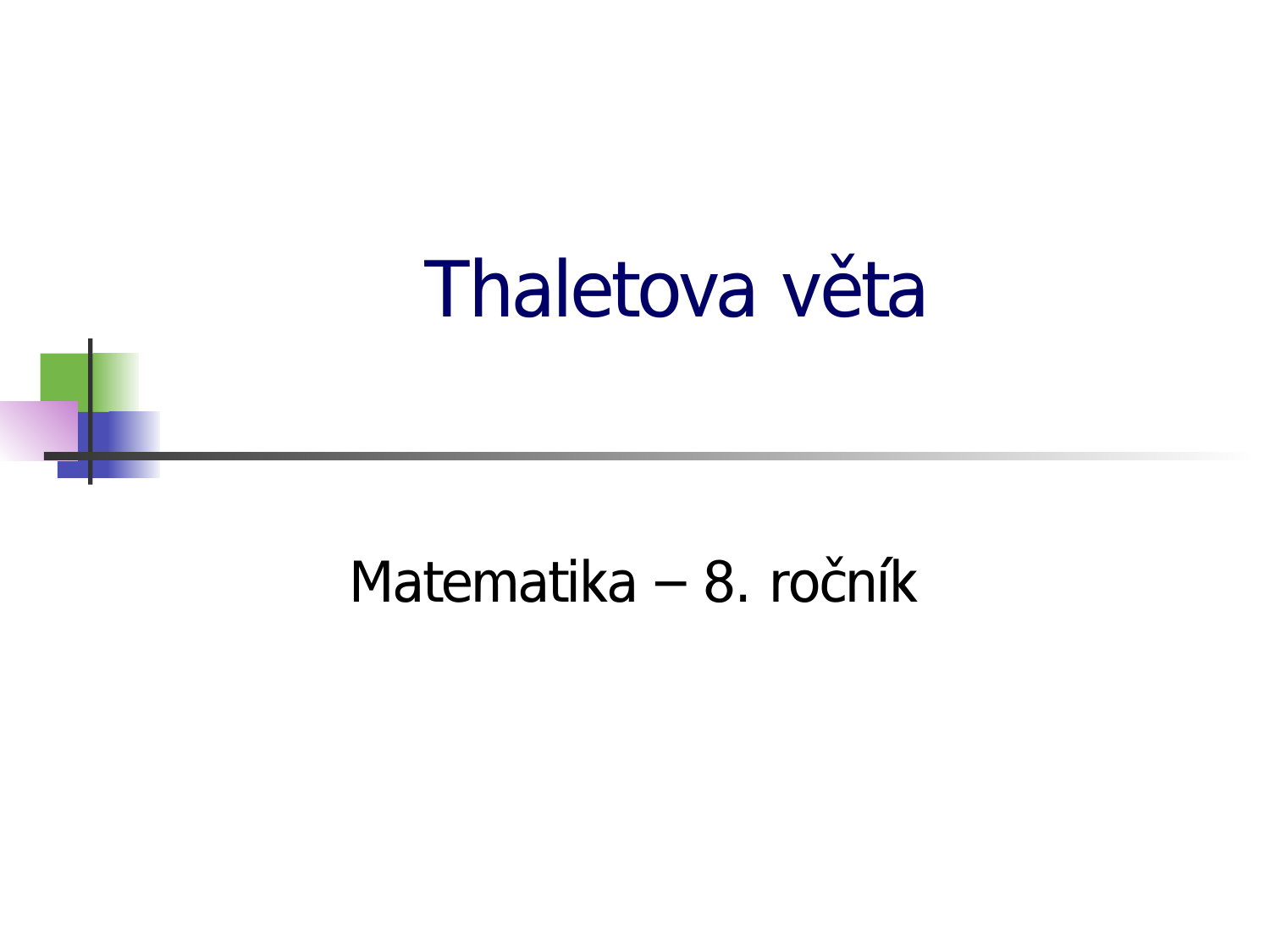

# Thaletova věta
Matematika – 8. ročník